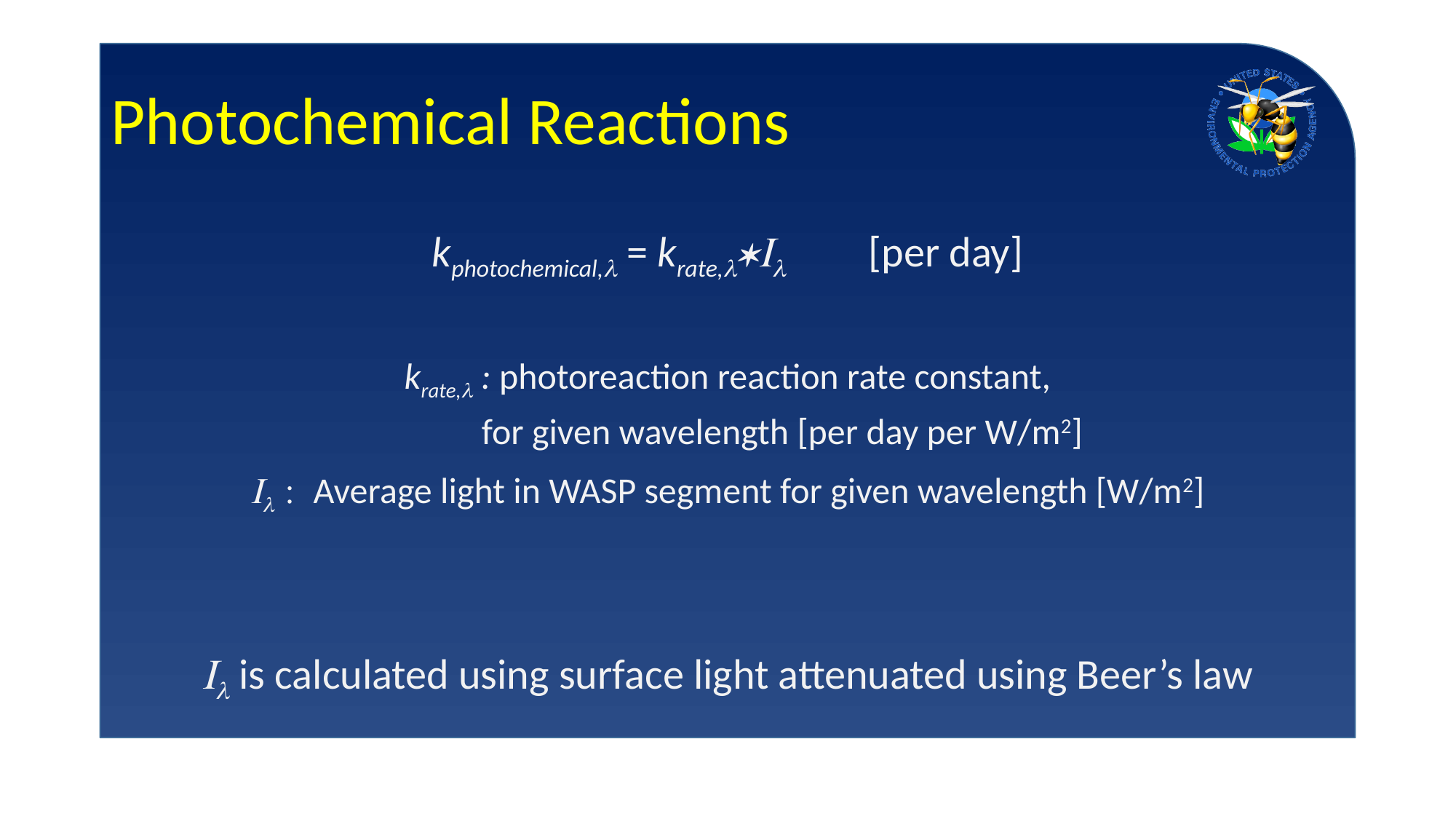

# Photochemical Reactions
kphotochemical,λ = krate,λ∗Ιλ	[per day]

krate,λ : photoreaction reaction rate constant,
	for given wavelength [per day per W/m2]
Ιλ : Average light in WASP segment for given wavelength [W/m2]

Ιλ is calculated using surface light attenuated using Beer’s law